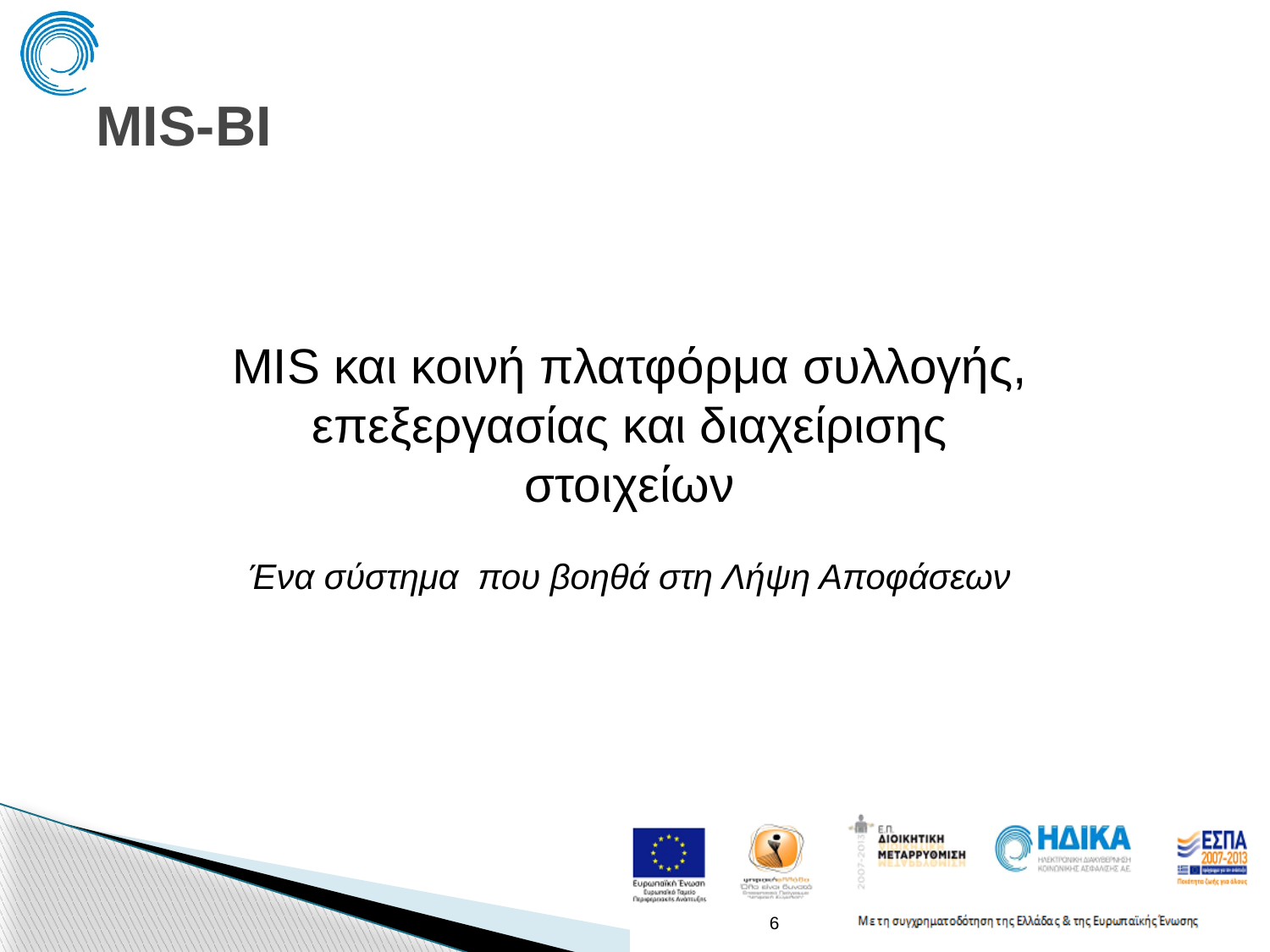

# MIS-BI

MIS και κοινή πλατφόρμα συλλογής, επεξεργασίας και διαχείρισης στοιχείων

Ένα σύστημα  που βοηθά στη Λήψη Αποφάσεων

6